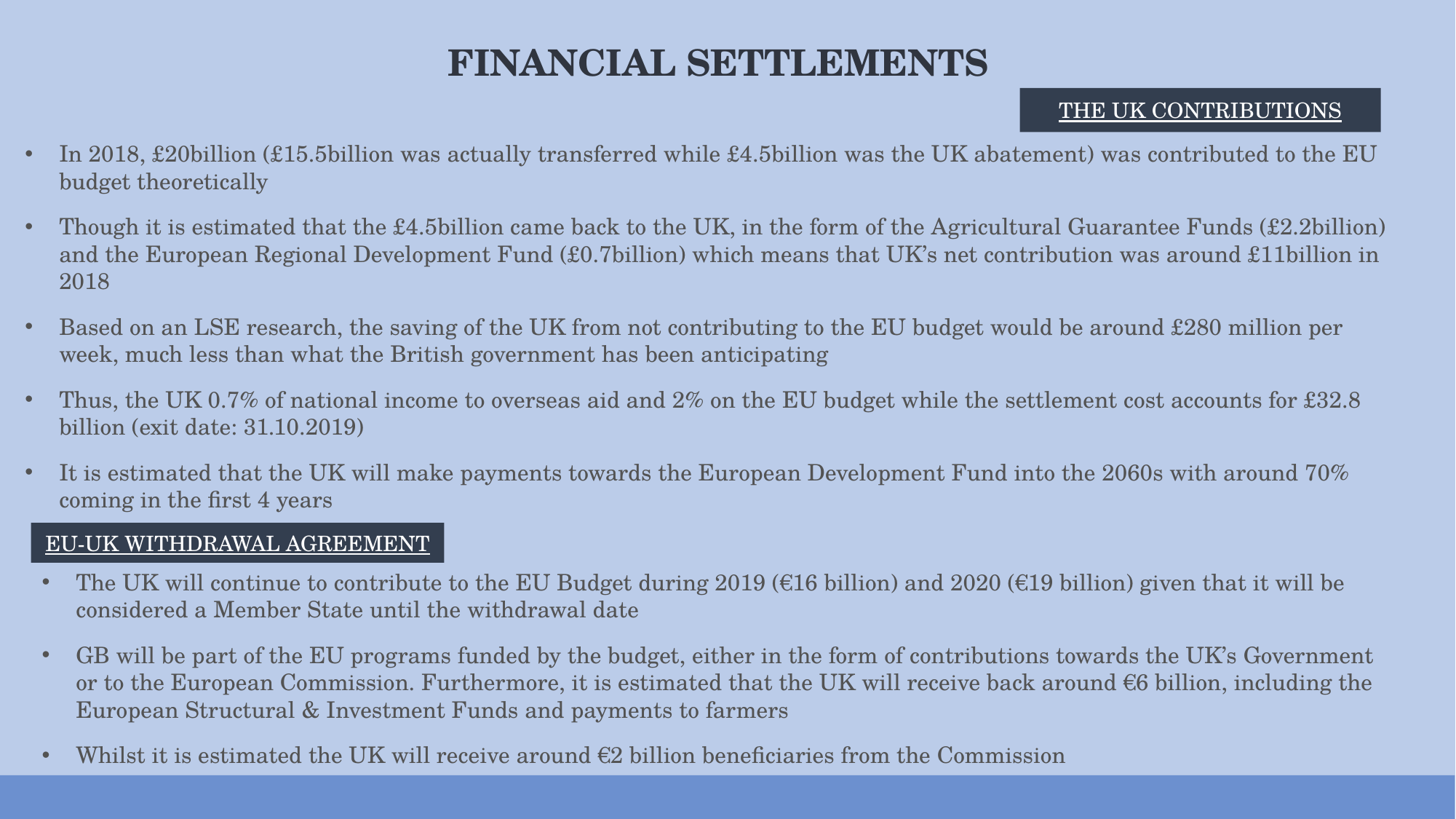

FINANCIAL SETTLEMENTS
THE UK CONTRIBUTIONS
In 2018, £20billion (£15.5billion was actually transferred while £4.5billion was the UK abatement) was contributed to the EU budget theoretically
Though it is estimated that the £4.5billion came back to the UK, in the form of the Agricultural Guarantee Funds (£2.2billion) and the European Regional Development Fund (£0.7billion) which means that UK’s net contribution was around £11billion in 2018
Based on an LSE research, the saving of the UK from not contributing to the EU budget would be around £280 million per week, much less than what the British government has been anticipating
Thus, the UK 0.7% of national income to overseas aid and 2% on the EU budget while the settlement cost accounts for £32.8 billion (exit date: 31.10.2019)
It is estimated that the UK will make payments towards the European Development Fund into the 2060s with around 70% coming in the first 4 years
EU-UK WITHDRAWAL AGREEMENT
The UK will continue to contribute to the EU Budget during 2019 (€16 billion) and 2020 (€19 billion) given that it will be considered a Member State until the withdrawal date
GB will be part of the EU programs funded by the budget, either in the form of contributions towards the UK’s Government or to the European Commission. Furthermore, it is estimated that the UK will receive back around €6 billion, including the European Structural & Investment Funds and payments to farmers
Whilst it is estimated the UK will receive around €2 billion beneficiaries from the Commission